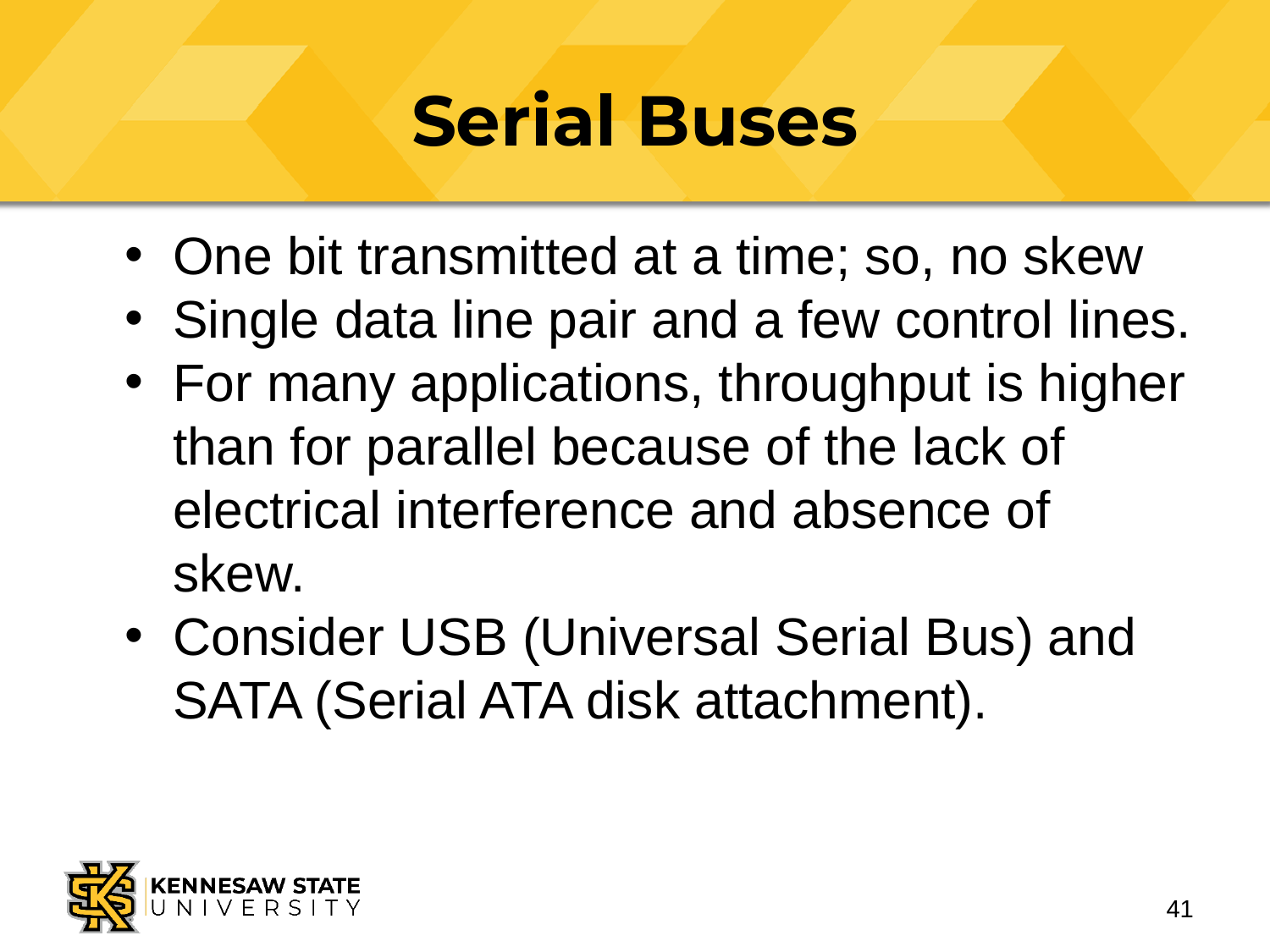

# Serial Buses
One bit transmitted at a time; so, no skew
Single data line pair and a few control lines.
For many applications, throughput is higher than for parallel because of the lack of electrical interference and absence of skew.
Consider USB (Universal Serial Bus) and SATA (Serial ATA disk attachment).
41